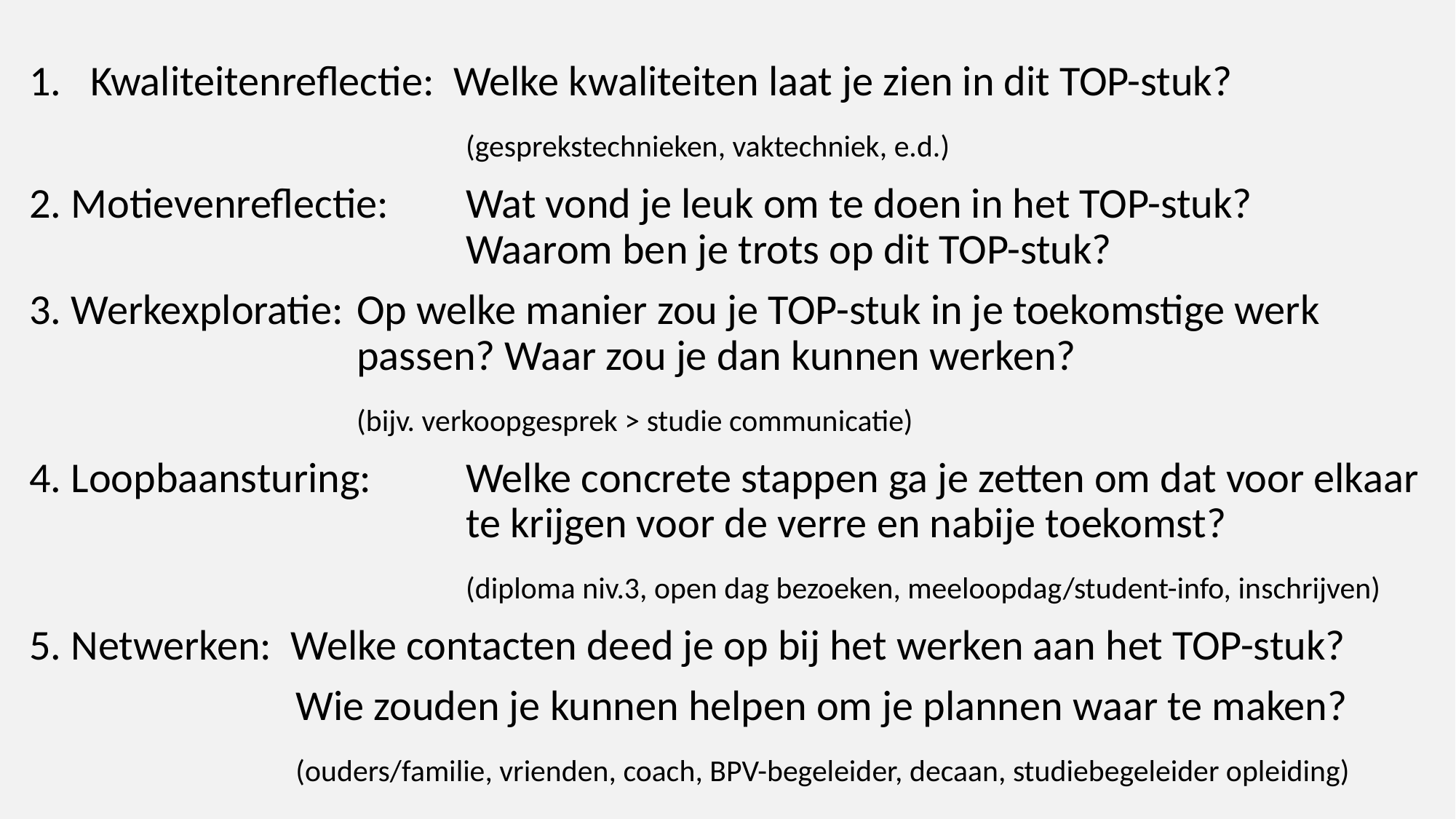

Kwaliteitenreflectie:  Welke kwaliteiten laat je zien in dit TOP-stuk?
				(gesprekstechnieken, vaktechniek, e.d.)
2. Motievenreflectie: 	Wat vond je leuk om te doen in het TOP-stuk? 					Waarom ben je trots op dit TOP-stuk?
3. Werkexploratie: 	Op welke manier zou je TOP-stuk in je toekomstige werk 				passen? Waar zou je dan kunnen werken?
			(bijv. verkoopgesprek > studie communicatie)
4. Loopbaansturing: 	Welke concrete stappen ga je zetten om dat voor elkaar 				te krijgen voor de verre en nabije toekomst?
				(diploma niv.3, open dag bezoeken, meeloopdag/student-info, inschrijven)
5. Netwerken:  Welke contacten deed je op bij het werken aan het TOP-stuk?
		     Wie zouden je kunnen helpen om je plannen waar te maken?
		     (ouders/familie, vrienden, coach, BPV-begeleider, decaan, studiebegeleider opleiding)